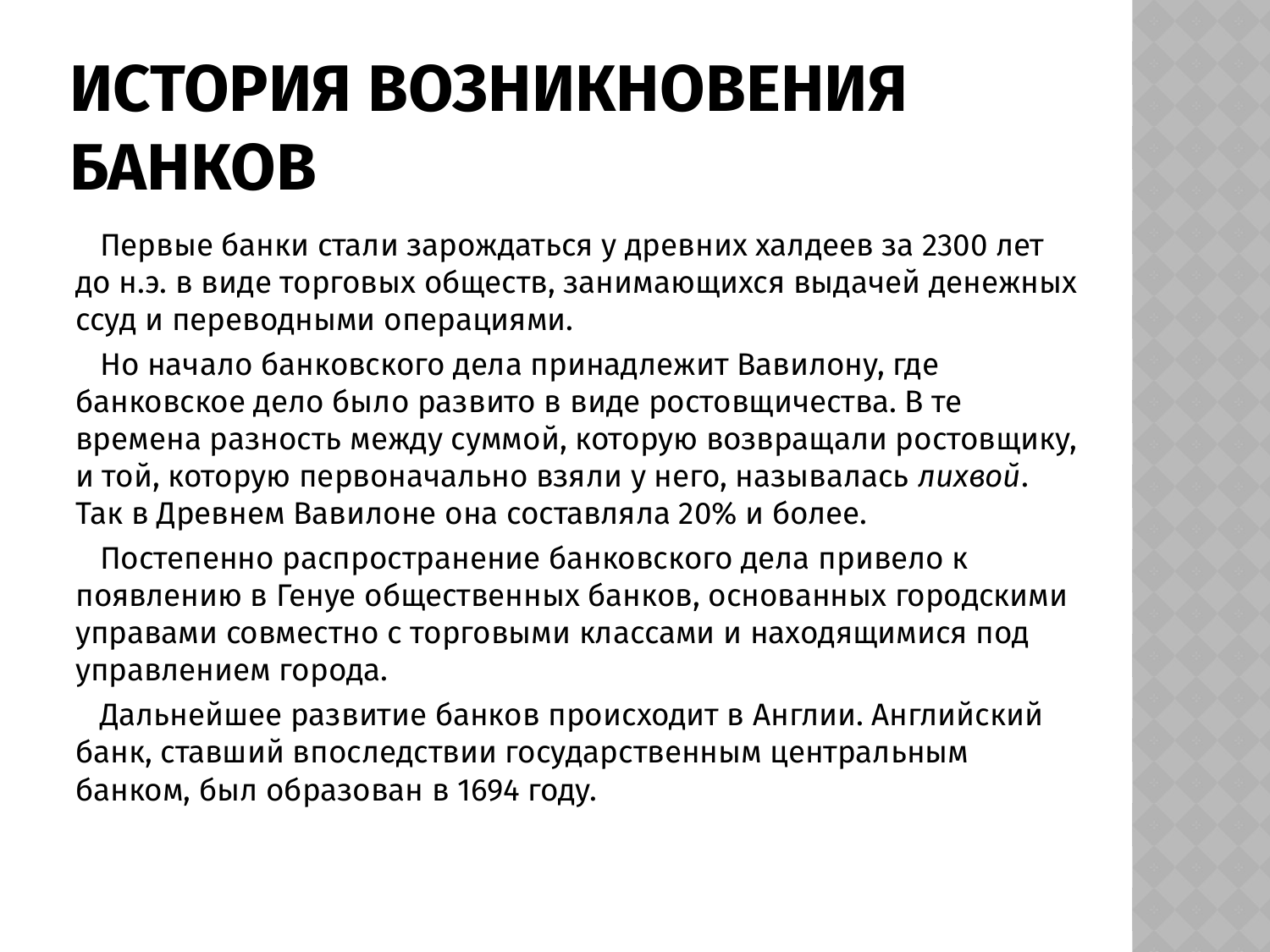

# История возникновения банков
       Первые банки стали зарождаться у древних халдеев за 2300 лет до н.э. в виде торговых обществ, занимающихся выдачей денежных ссуд и переводными операциями.
       Но начало банковского дела принадлежит Вавилону, где банковское дело было развито в виде ростовщичества. В те времена разность между суммой, которую возвращали ростовщику, и той, которую первоначально взяли у него, называлась лихвой. Так в Древнем Вавилоне она составляла 20% и более.
       Постепенно распространение банковского дела привело к появлению в Генуе общественных банков, основанных городскими управами совместно с торговыми классами и находящимися под управлением города.
       Дальнейшее развитие банков происходит в Англии. Английский банк, ставший впоследствии государственным центральным банком, был образован в 1694 году.